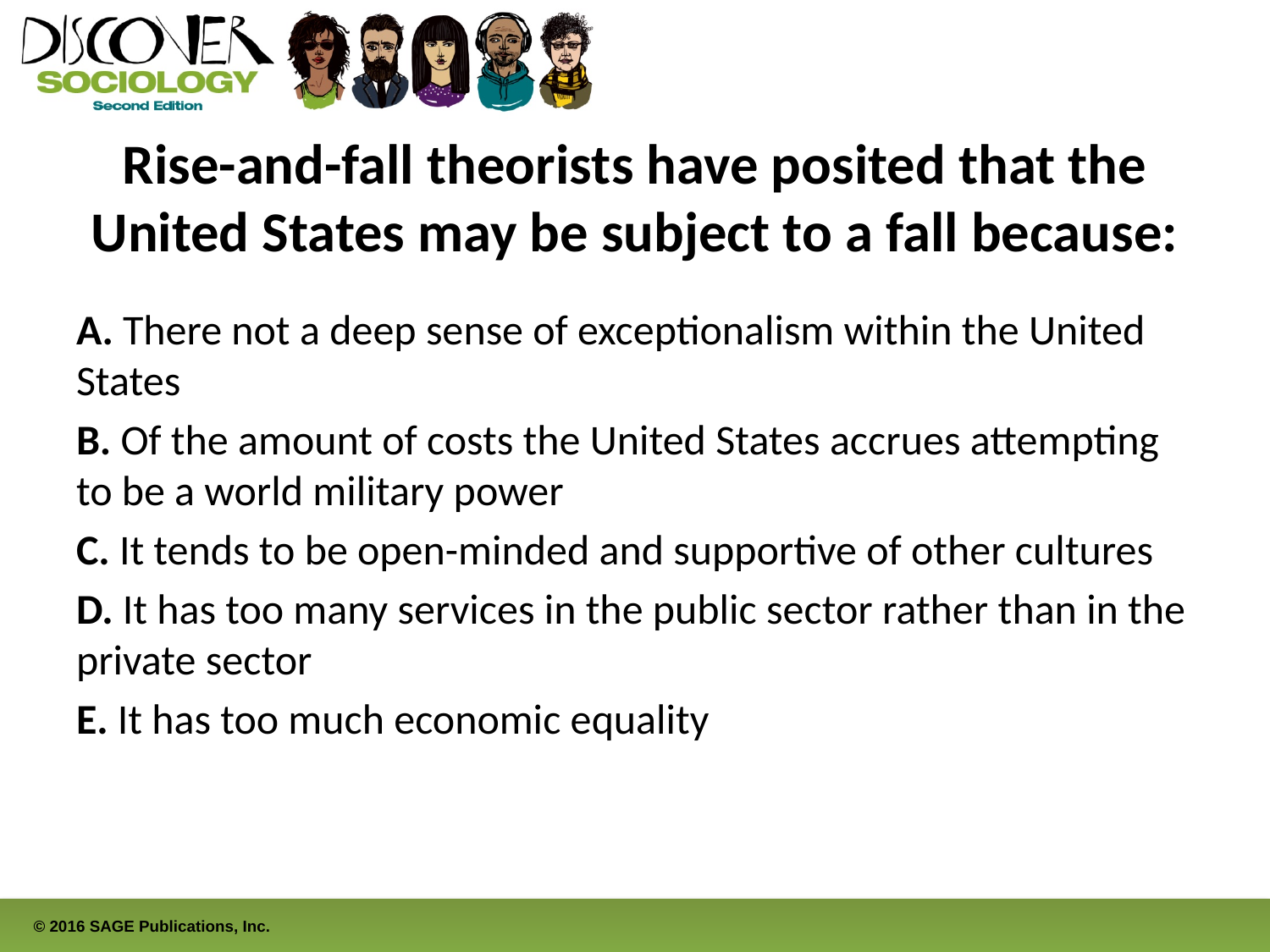

# Rise-and-fall theorists have posited that the United States may be subject to a fall because:
A. There not a deep sense of exceptionalism within the United States
B. Of the amount of costs the United States accrues attempting to be a world military power
C. It tends to be open-minded and supportive of other cultures
D. It has too many services in the public sector rather than in the private sector
E. It has too much economic equality